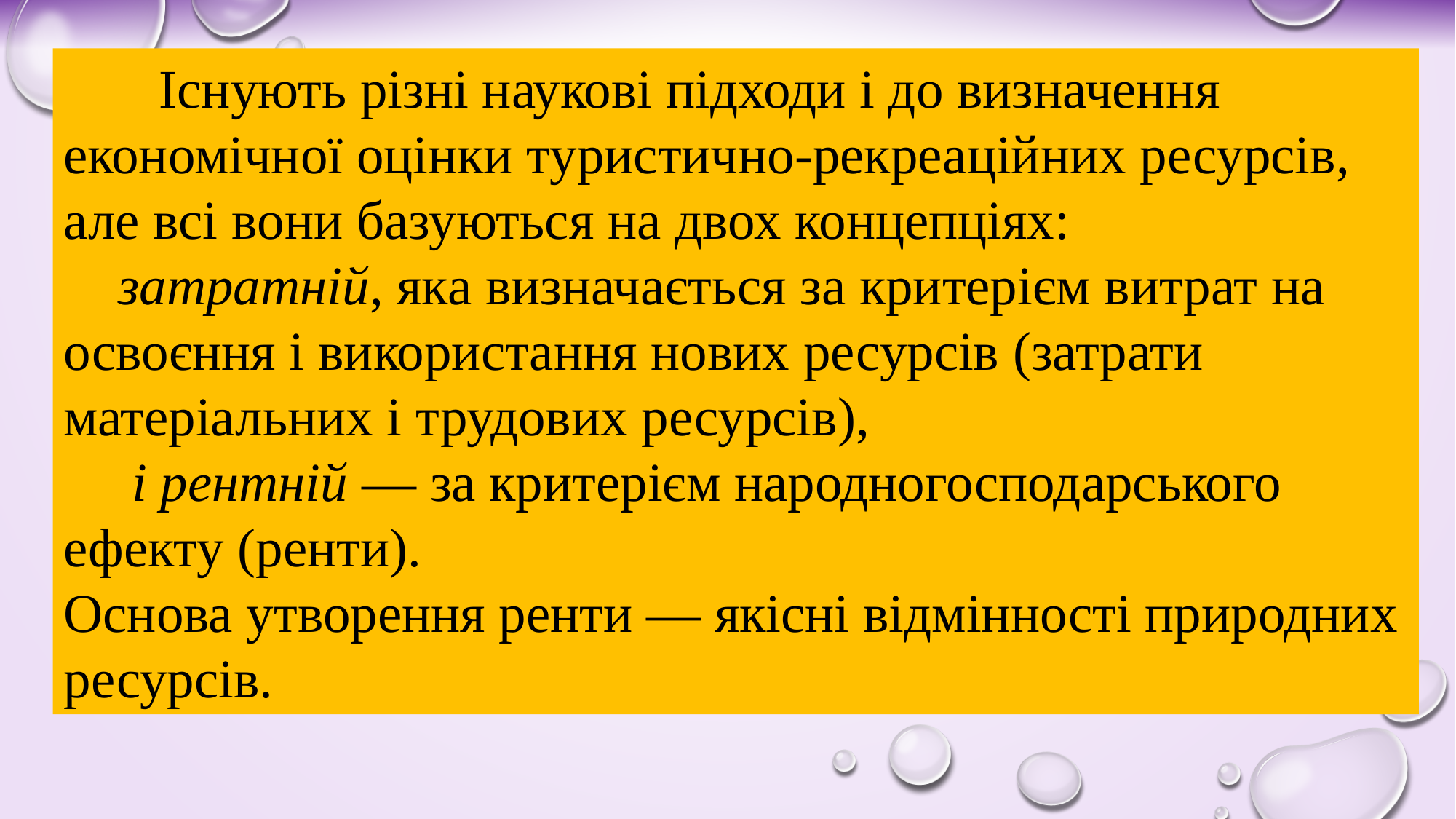

Існують різні наукові підходи і до визначення економічної оцінки туристично-рекреаційних ресурсів, але всі вони базуються на двох концепціях:
    затратній, яка визначається за критерієм витрат на освоєння і використання нових ресурсів (затрати матеріальних і трудових ресурсів),
     і рентній — за критерієм народногосподарського ефекту (ренти).
Основа утворення ренти — якісні відмінності природних ресурсів.